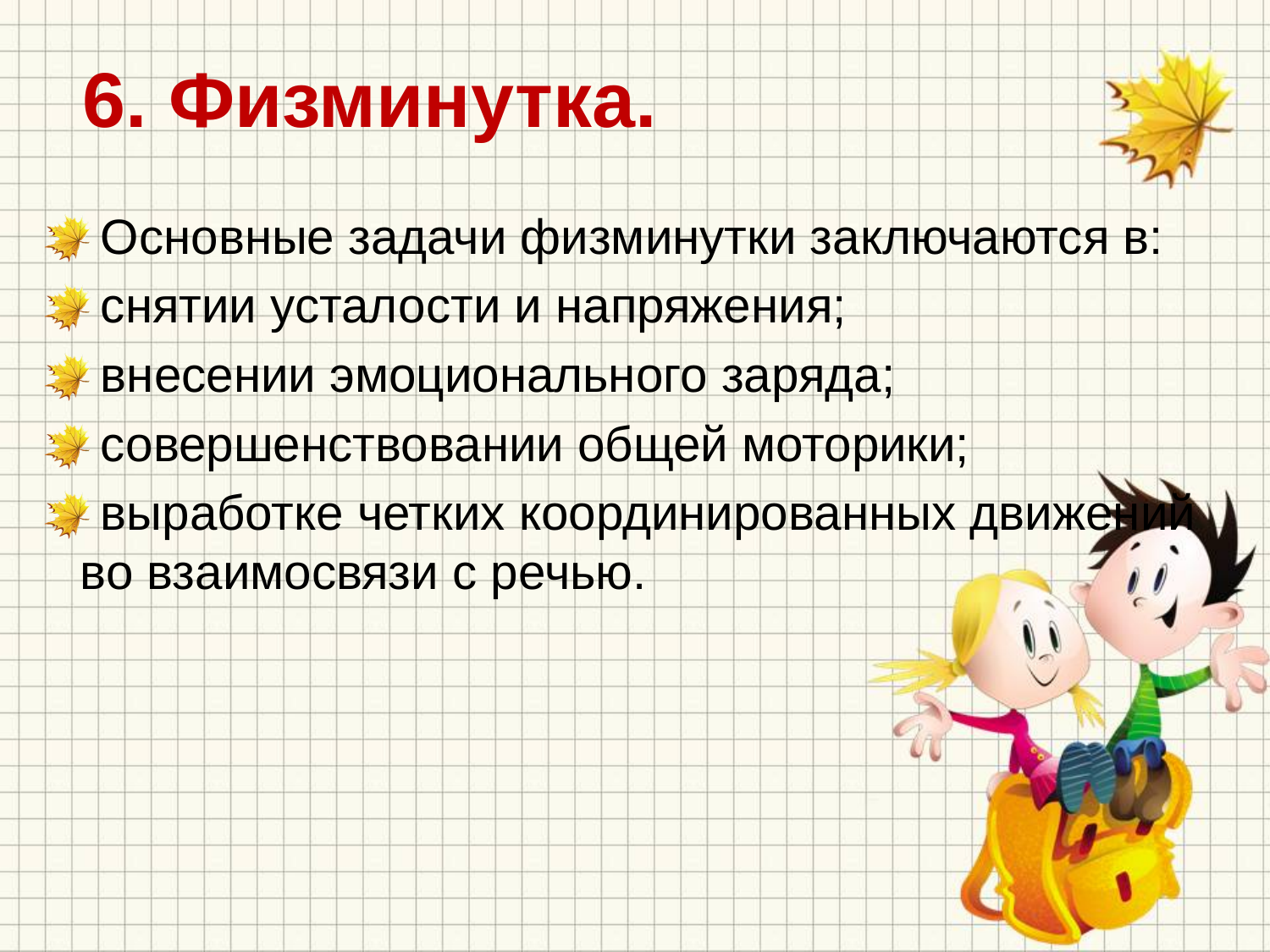

# 6. Физминутка.
Основные задачи физминутки заключаются в:
снятии усталости и напряжения;
внесении эмоционального заряда;
совершенствовании общей моторики;
выработке четких координированных движений во взаимосвязи с речью.